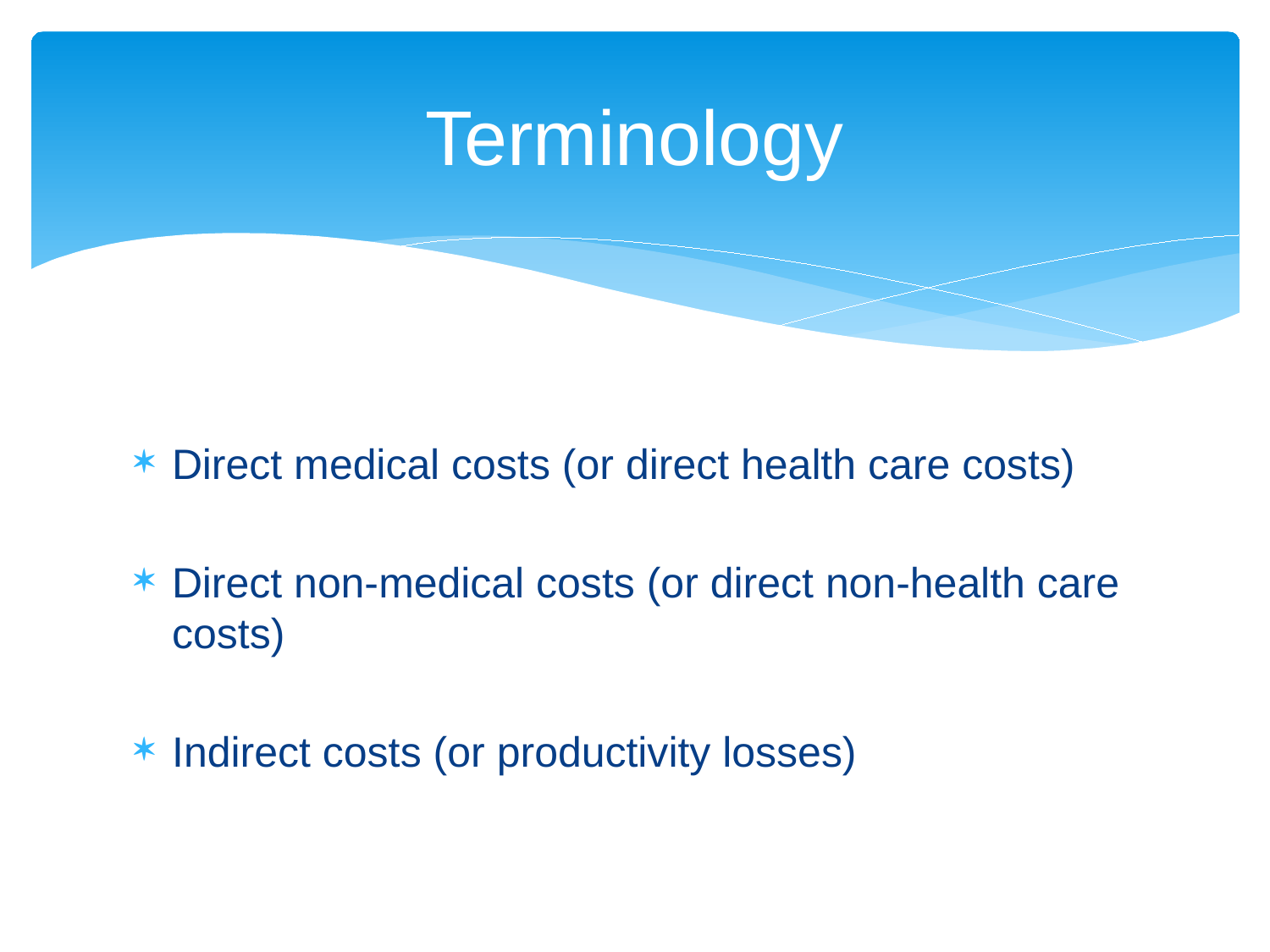

# Terminology

Direct medical costs (or direct health care costs)

Direct non-medical costs (or direct non-health care costs)

Indirect costs (or productivity losses)